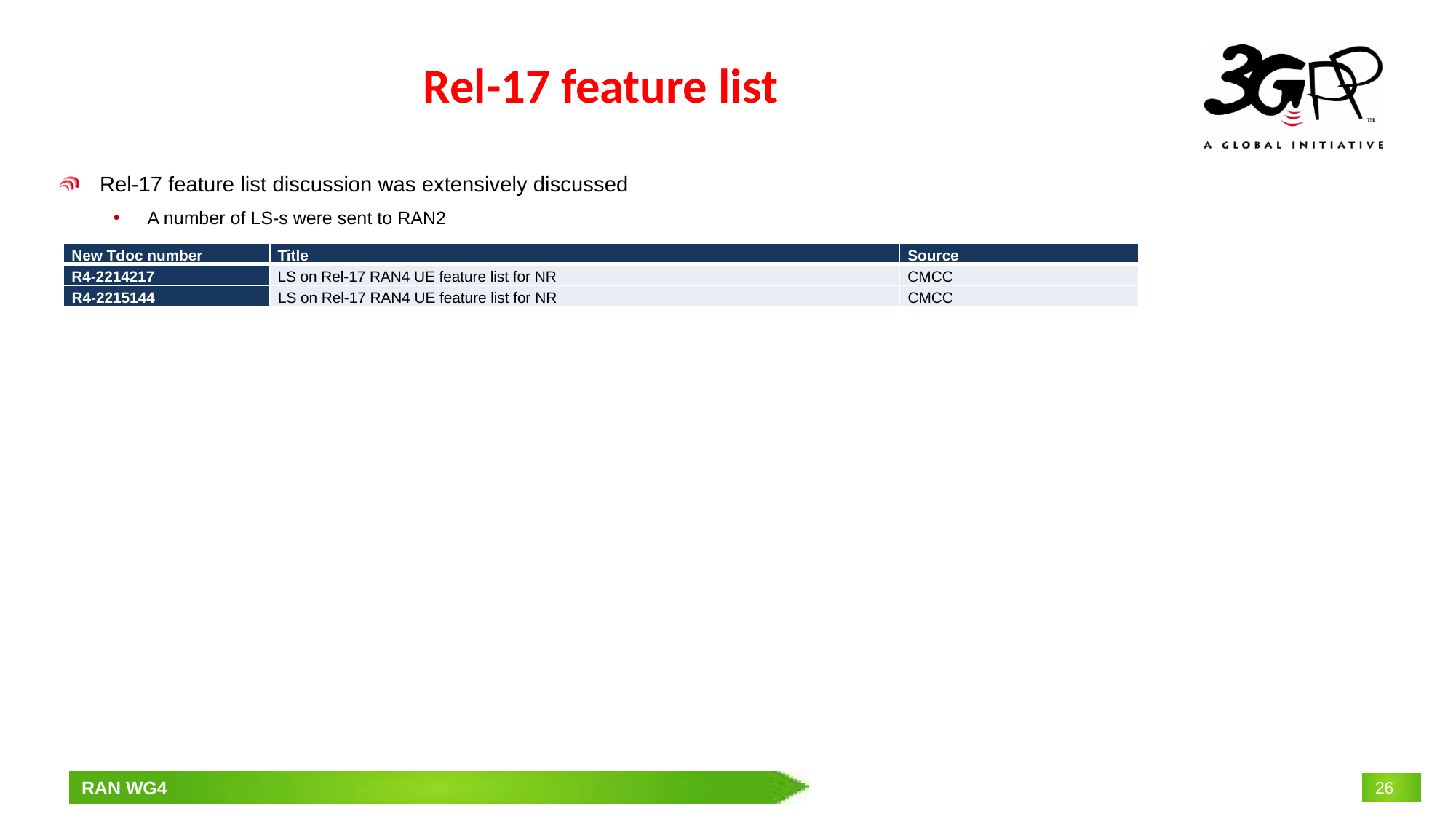

# Rel-17 feature list
Rel-17 feature list discussion was extensively discussed
A number of LS-s were sent to RAN2

| New Tdoc number | Title | Source |
| --- | --- | --- |
| R4-2214217 | LS on Rel-17 RAN4 UE feature list for NR | CMCC |
| R4-2215144 | LS on Rel-17 RAN4 UE feature list for NR | CMCC |